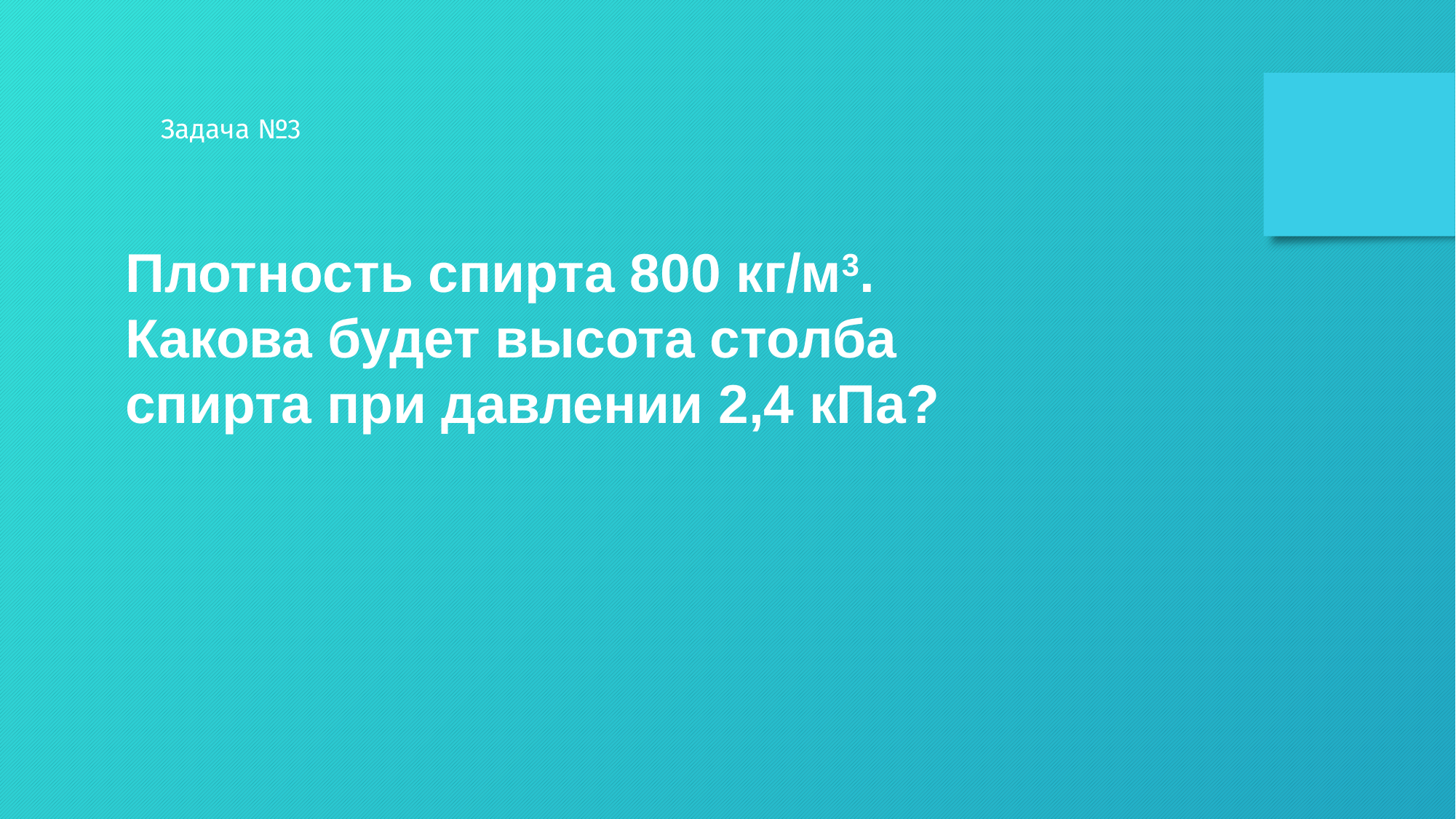

Задача №3
Плотность спирта 800 кг/м3. Какова будет высота столба спирта при давлении 2,4 кПа?